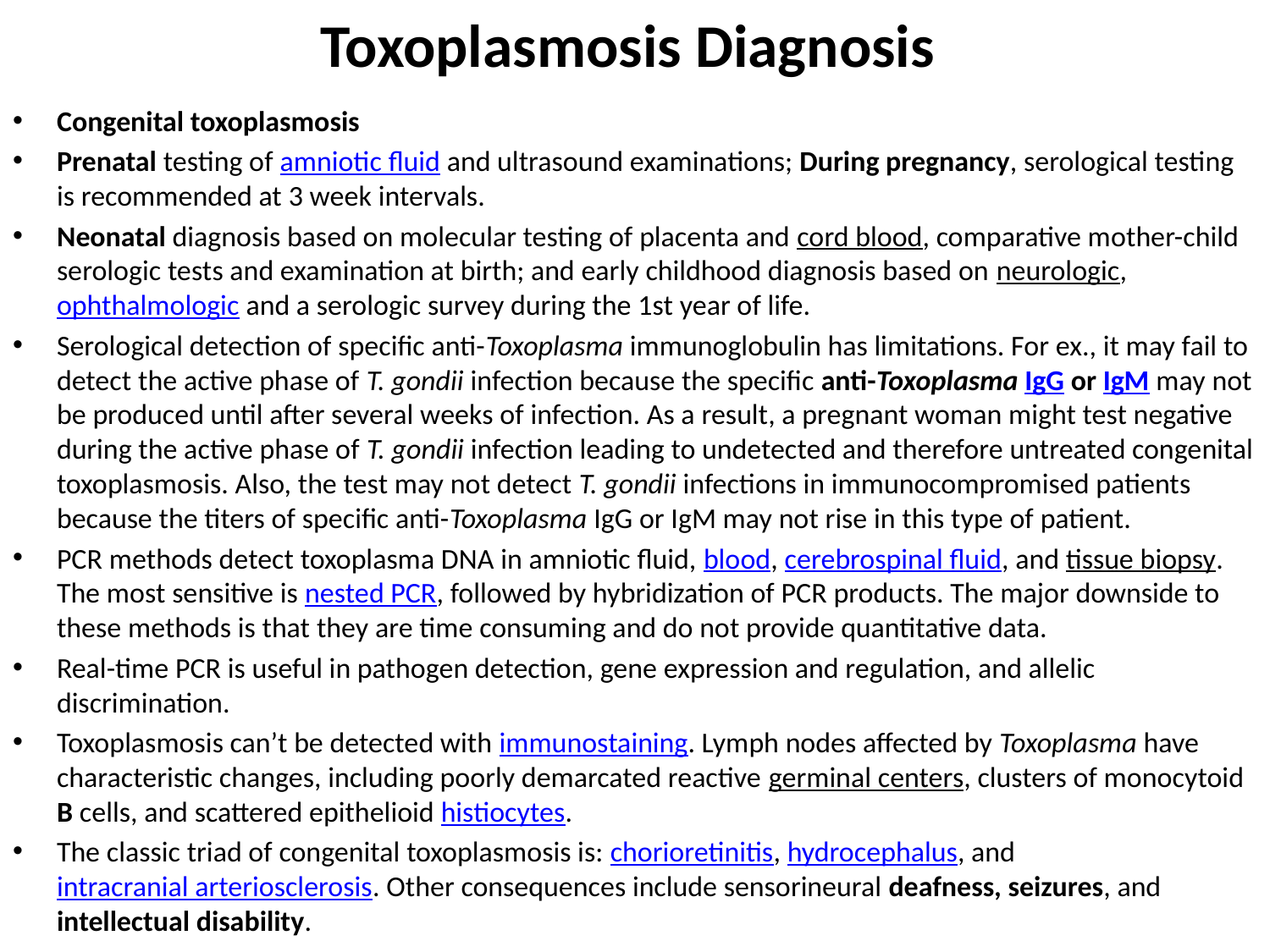

# Toxoplasmosis Diagnosis
Congenital toxoplasmosis
Prenatal testing of amniotic fluid and ultrasound examinations; During pregnancy, serological testing is recommended at 3 week intervals.
Neonatal diagnosis based on molecular testing of placenta and cord blood, comparative mother-child serologic tests and examination at birth; and early childhood diagnosis based on neurologic, ophthalmologic and a serologic survey during the 1st year of life.
Serological detection of specific anti-Toxoplasma immunoglobulin has limitations. For ex., it may fail to detect the active phase of T. gondii infection because the specific anti-Toxoplasma IgG or IgM may not be produced until after several weeks of infection. As a result, a pregnant woman might test negative during the active phase of T. gondii infection leading to undetected and therefore untreated congenital toxoplasmosis. Also, the test may not detect T. gondii infections in immunocompromised patients because the titers of specific anti-Toxoplasma IgG or IgM may not rise in this type of patient.
PCR methods detect toxoplasma DNA in amniotic fluid, blood, cerebrospinal fluid, and tissue biopsy. The most sensitive is nested PCR, followed by hybridization of PCR products. The major downside to these methods is that they are time consuming and do not provide quantitative data.
Real-time PCR is useful in pathogen detection, gene expression and regulation, and allelic discrimination.
Toxoplasmosis can’t be detected with immunostaining. Lymph nodes affected by Toxoplasma have characteristic changes, including poorly demarcated reactive germinal centers, clusters of monocytoid B cells, and scattered epithelioid histiocytes.
The classic triad of congenital toxoplasmosis is: chorioretinitis, hydrocephalus, and intracranial arteriosclerosis. Other consequences include sensorineural deafness, seizures, and intellectual disability.